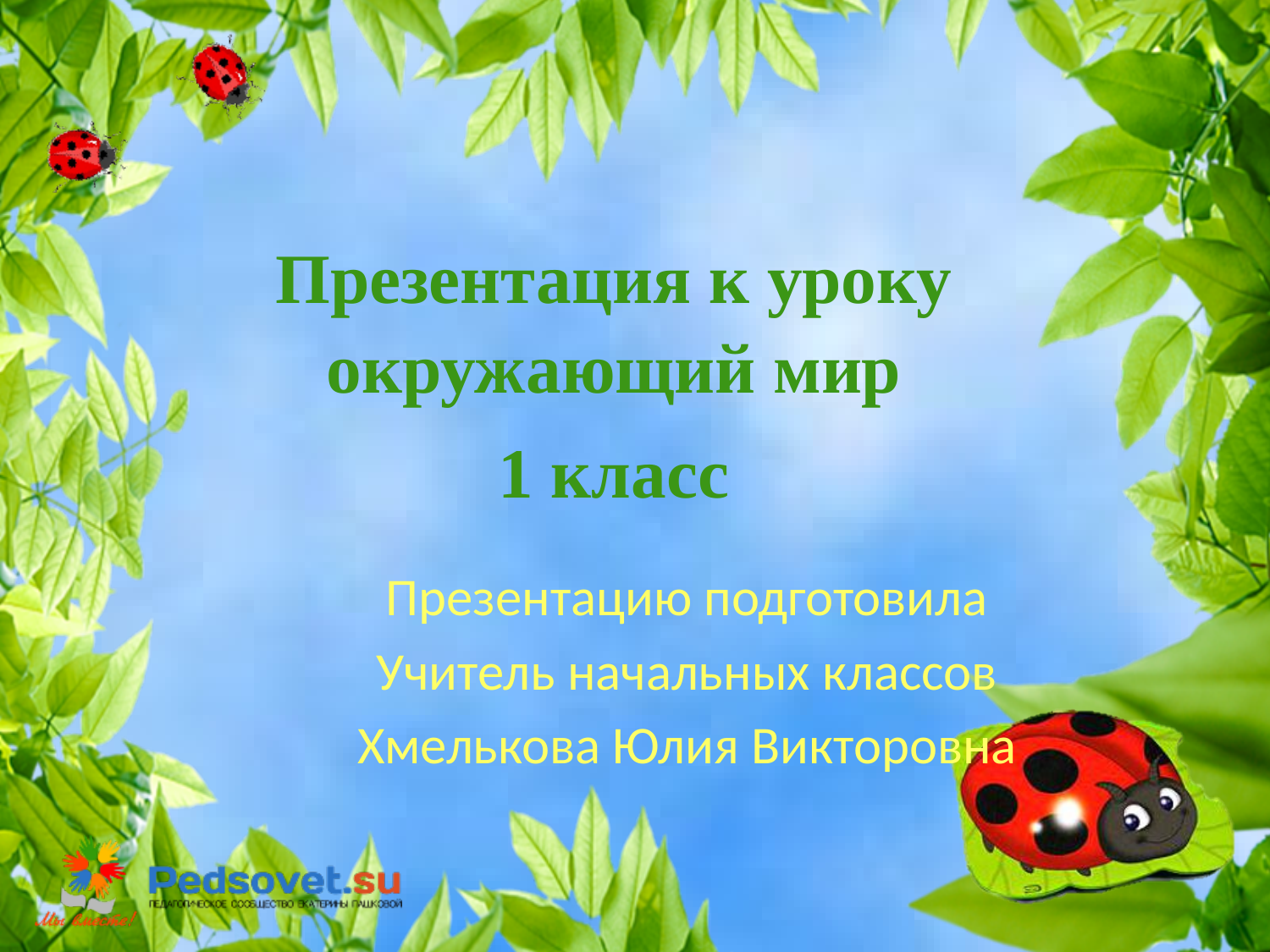

Презентация к уроку окружающий мир
1 класс
Презентацию подготовила
Учитель начальных классов
Хмелькова Юлия Викторовна